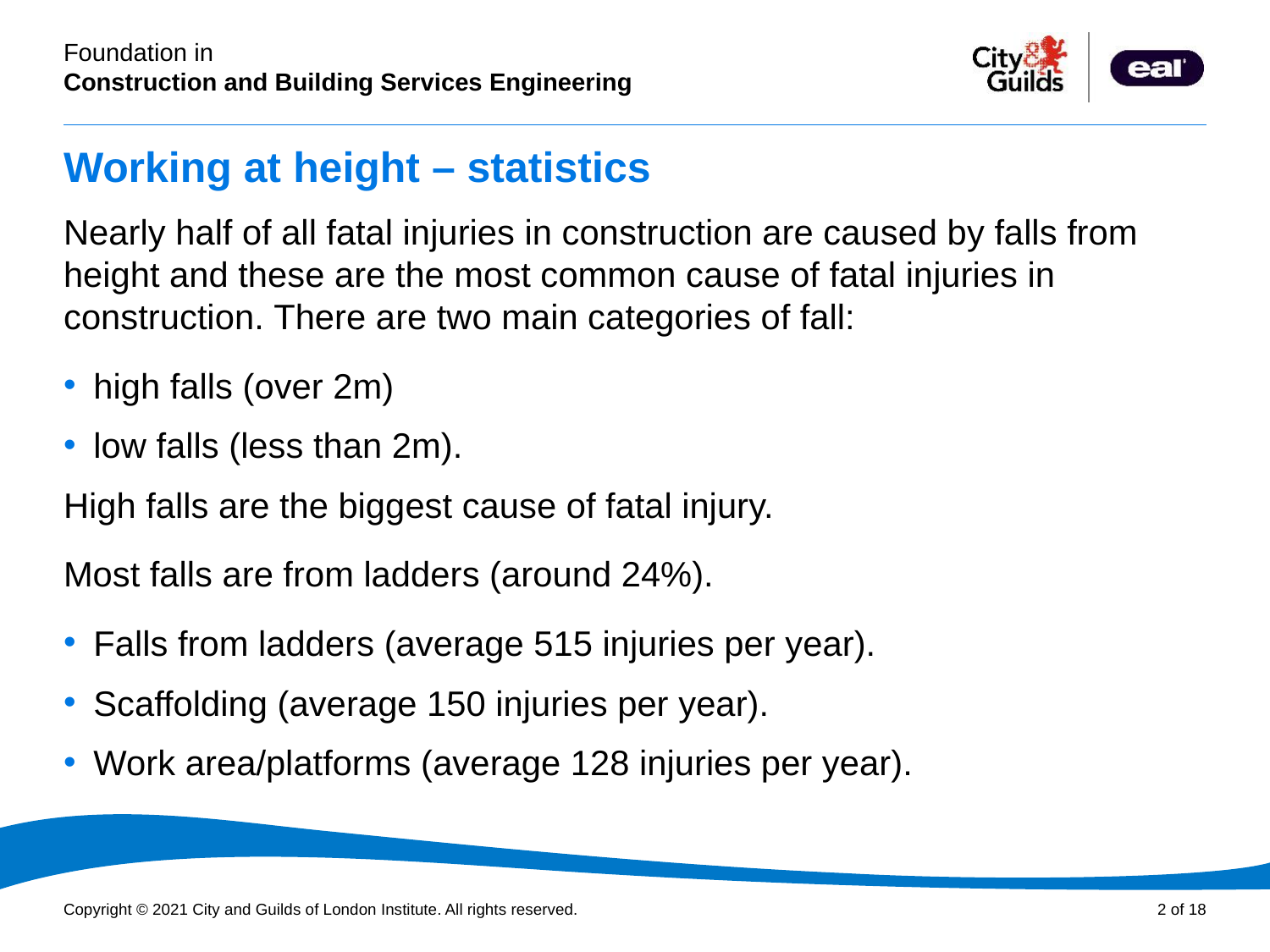

# Working at height – statistics
Nearly half of all fatal injuries in construction are caused by falls from height and these are the most common cause of fatal injuries in construction. There are two main categories of fall:
high falls (over 2m)
low falls (less than 2m).
High falls are the biggest cause of fatal injury.
Most falls are from ladders (around 24%).
Falls from ladders (average 515 injuries per year).
Scaffolding (average 150 injuries per year).
Work area/platforms (average 128 injuries per year).